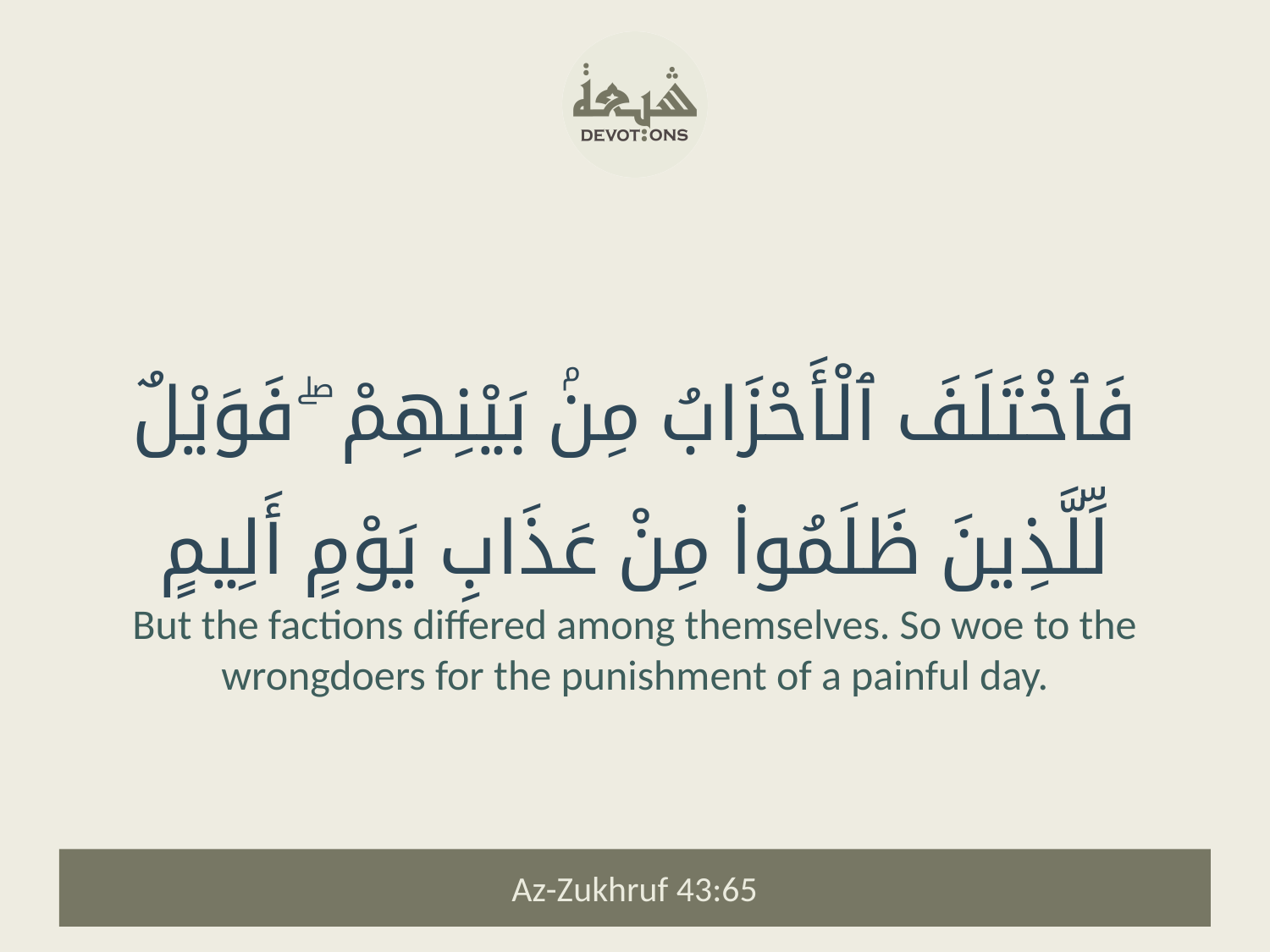

فَٱخْتَلَفَ ٱلْأَحْزَابُ مِنۢ بَيْنِهِمْ ۖ فَوَيْلٌ لِّلَّذِينَ ظَلَمُوا۟ مِنْ عَذَابِ يَوْمٍ أَلِيمٍ
But the factions differed among themselves. So woe to the wrongdoers for the punishment of a painful day.
Az-Zukhruf 43:65